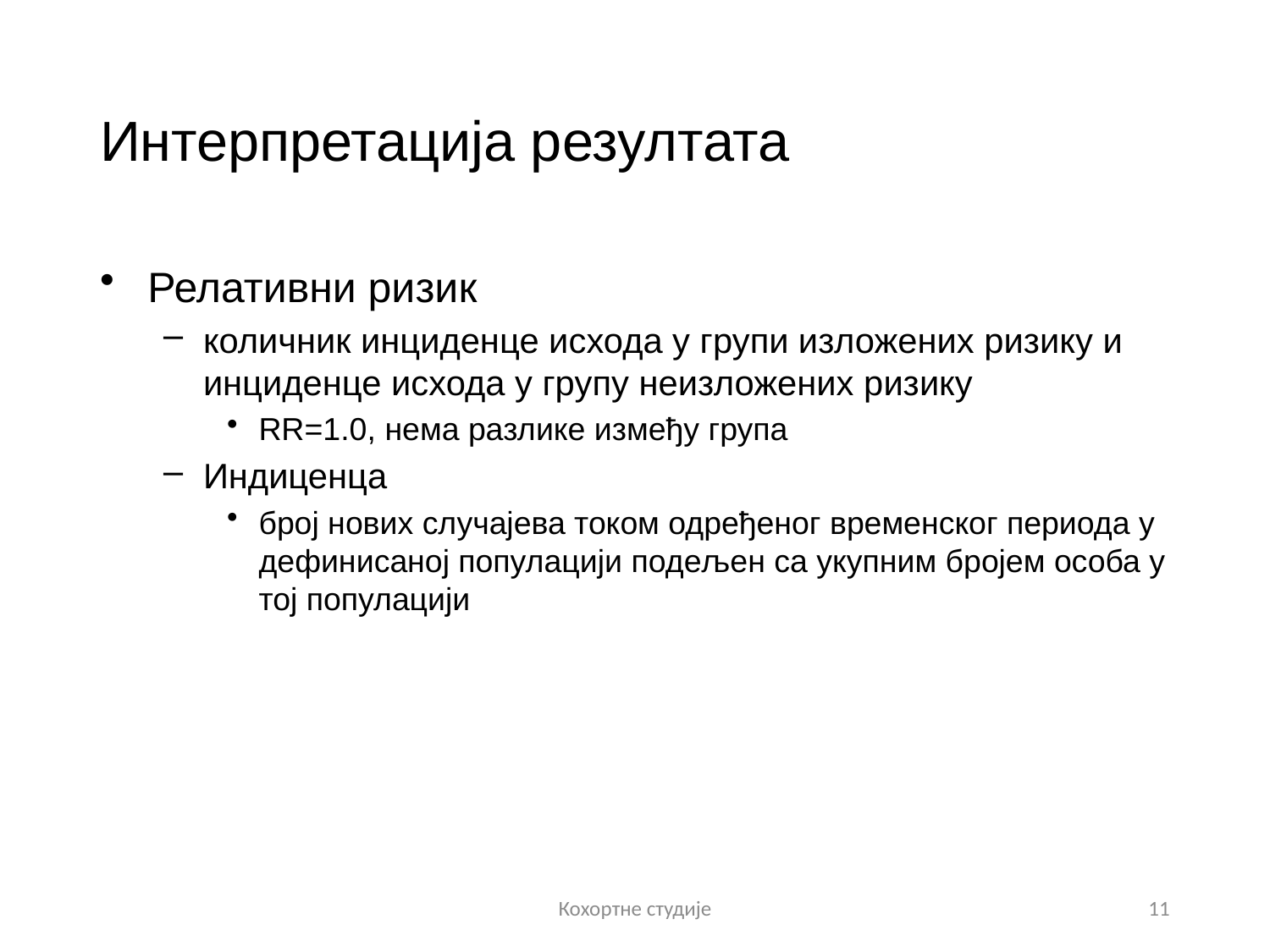

# Интерпретација резултата
Релативни ризик
количник инциденце исхода у групи изложених ризику и инциденце исхода у групу неизложених ризику
RR=1.0, нема разлике између група
Индиценца
број нових случајева током одређеног временског периода у дефинисаној популацији подељен са укупним бројем особа у тој популацији

Кохортне студије
11